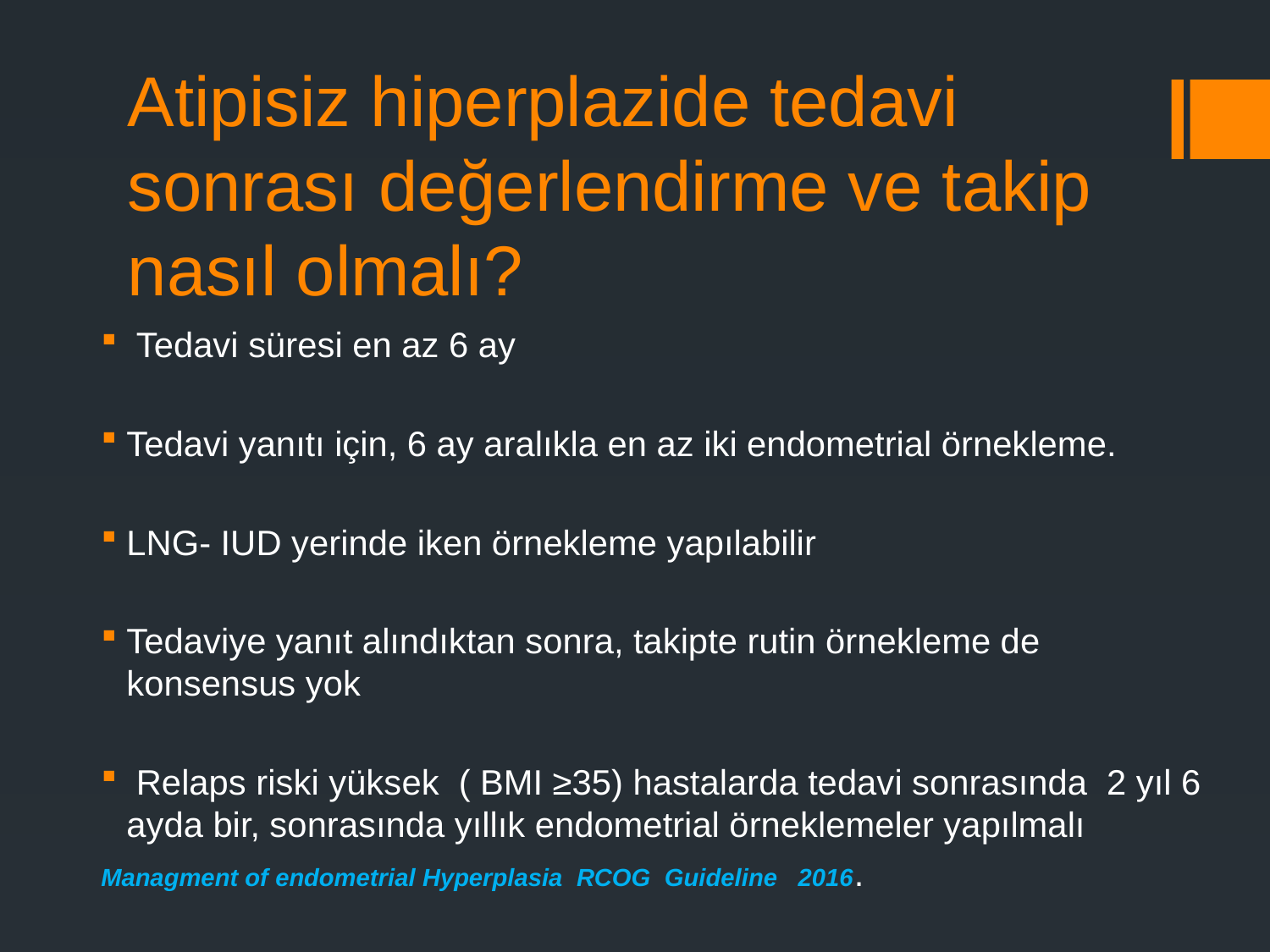

# Atipisiz hiperplazide tedavi sonrası değerlendirme ve takip nasıl olmalı?
 Tedavi süresi en az 6 ay

Tedavi yanıtı için, 6 ay aralıkla en az iki endometrial örnekleme.

LNG- IUD yerinde iken örnekleme yapılabilir

Tedaviye yanıt alındıktan sonra, takipte rutin örnekleme de konsensus yok

 Relaps riski yüksek  ( BMI ≥35) hastalarda tedavi sonrasında  2 yıl 6 ayda bir, sonrasında yıllık endometrial örneklemeler yapılmalı
Managment of endometrial Hyperplasia  RCOG  Guideline   2016.